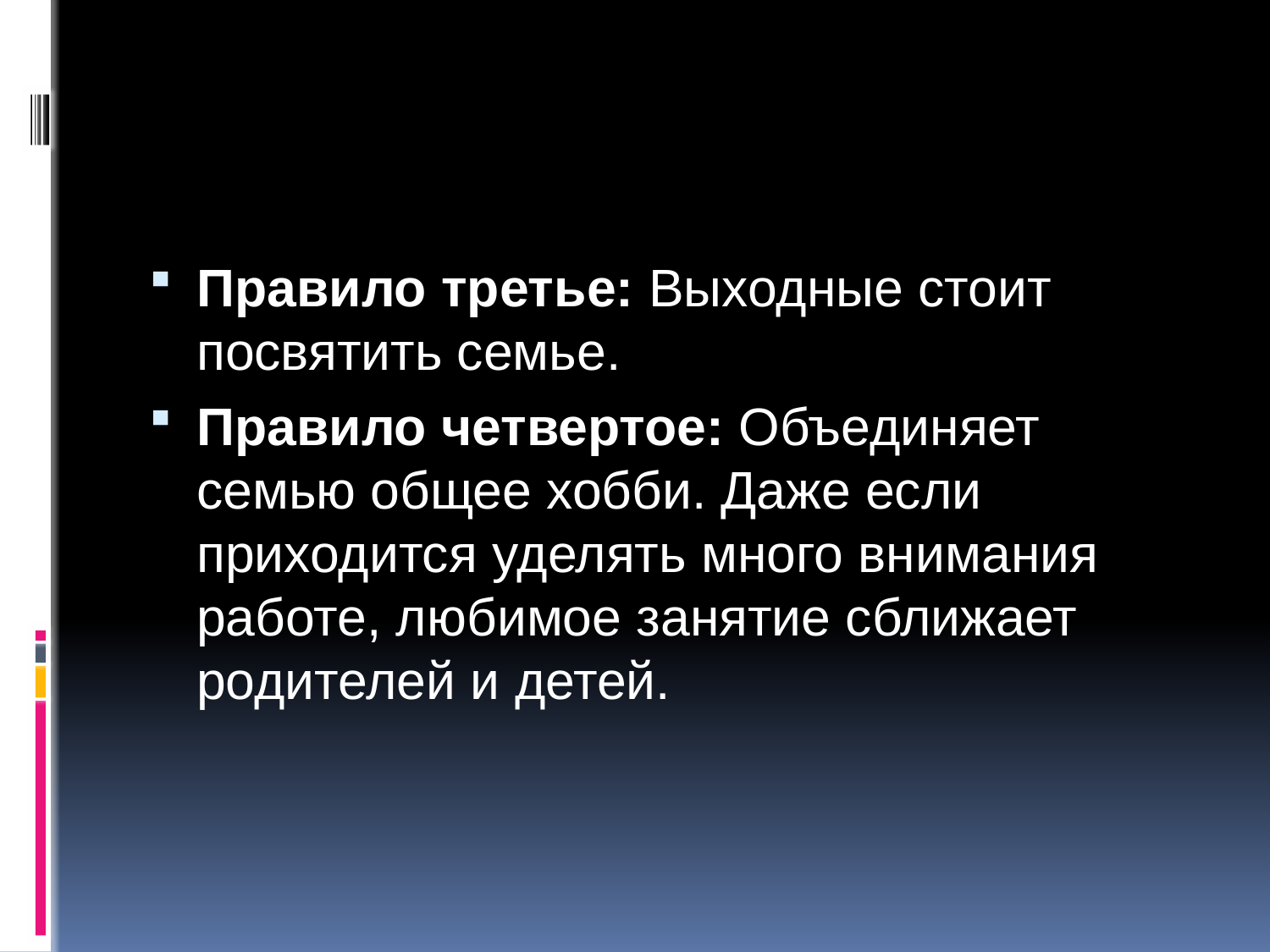

#
Правило третье: Выходные стоит посвятить семье.
Правило четвертое: Объединяет семью общее хобби. Даже если приходится уделять много внимания работе, любимое занятие сближает родителей и детей.